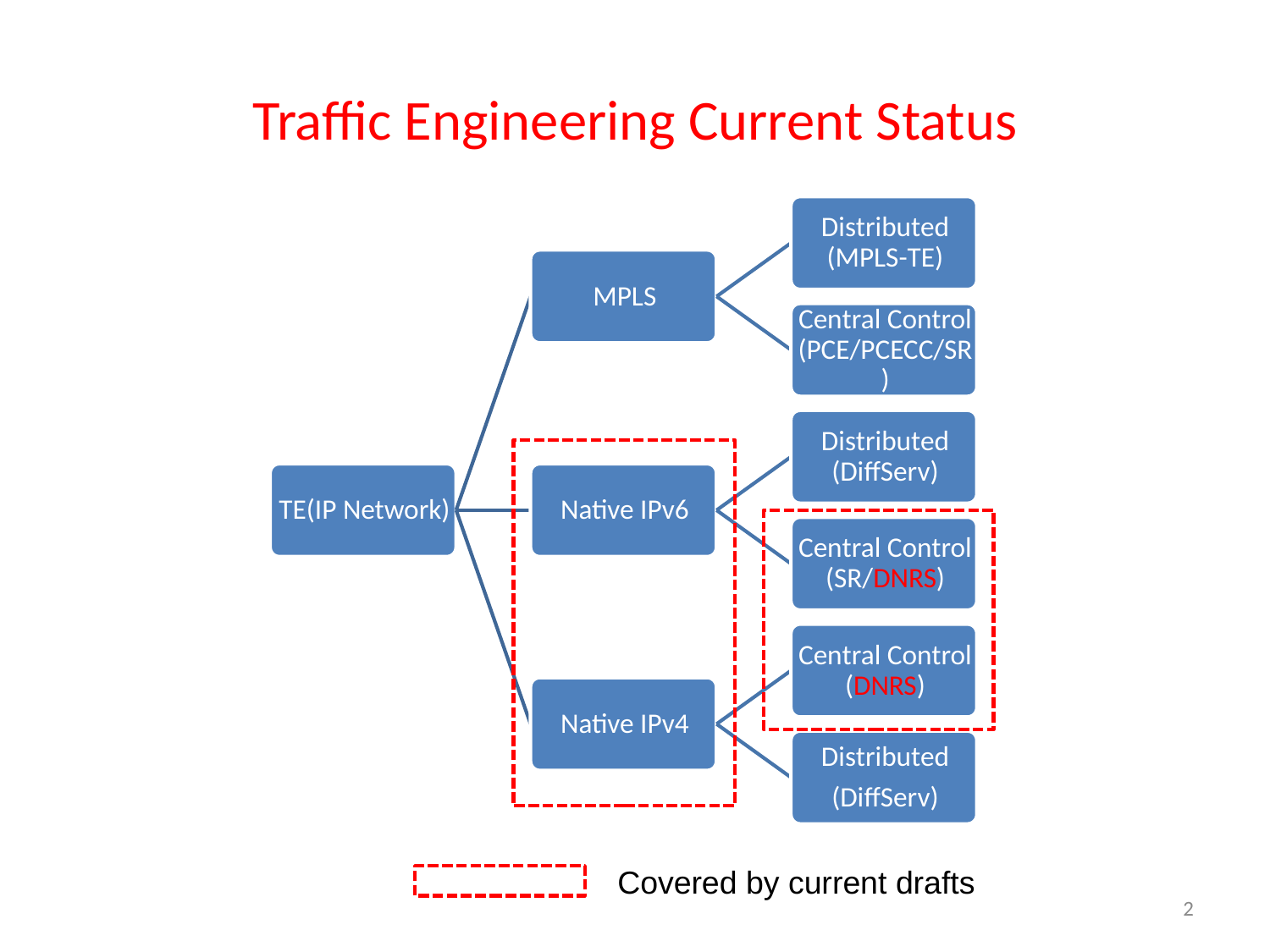

# Traffic Engineering Current Status
TE(IP Network)

MPLS

Distributed
(MPLS-TE)

Central Control
(PCE/PCECC/SR)

Native IPv6

Distributed
(DiffServ)

Central Control
(SR/DNRS)

Native IPv4

Central Control
(DNRS)

Distributed
(DiffServ)

Covered by current drafts

2